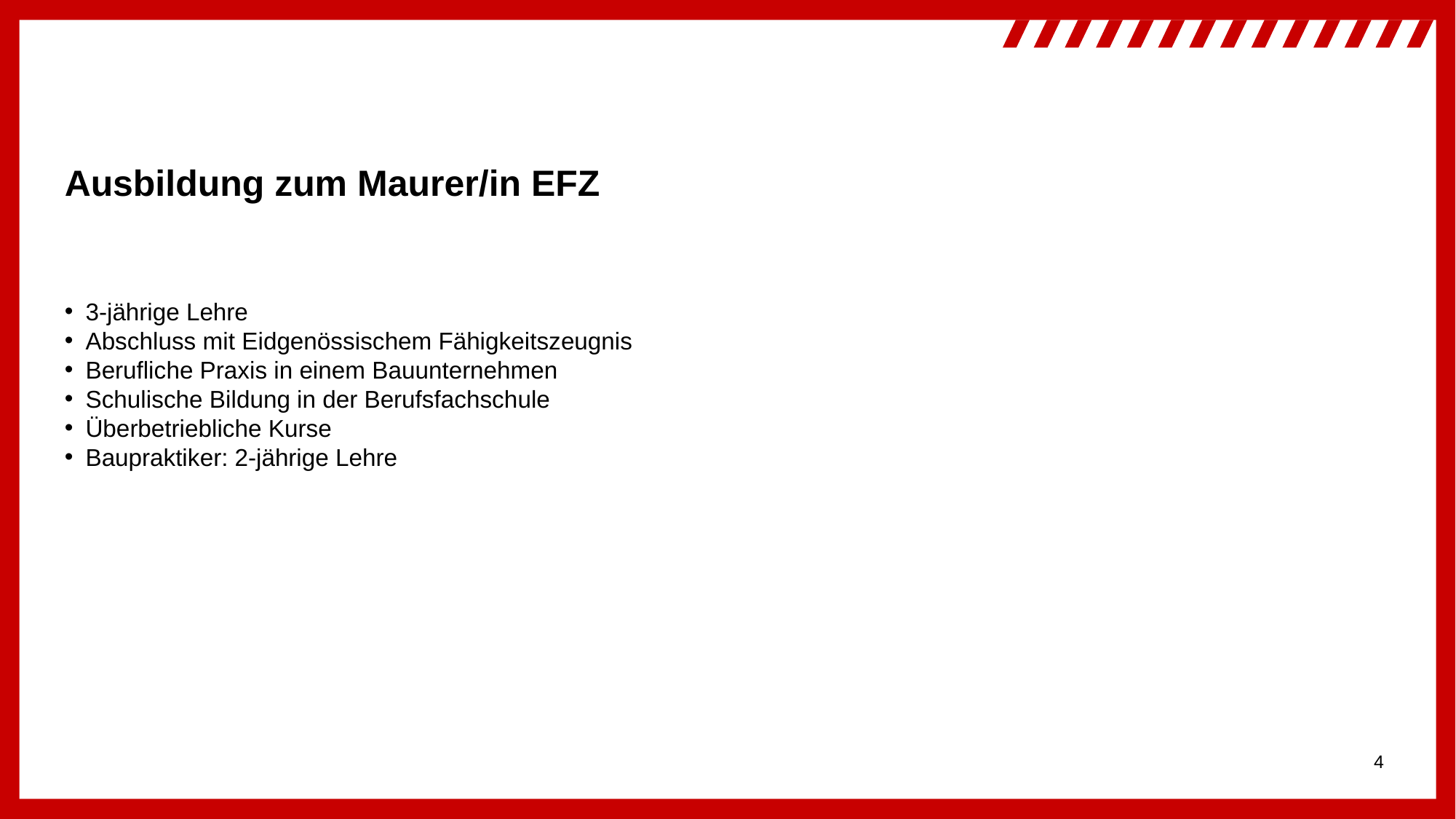

# Ausbildung zum Maurer/in EFZ

3-jährige Lehre
Abschluss mit Eidgenössischem Fähigkeitszeugnis
Berufliche Praxis in einem Bauunternehmen
Schulische Bildung in der Berufsfachschule
Überbetriebliche Kurse
Baupraktiker: 2-jährige Lehre
4